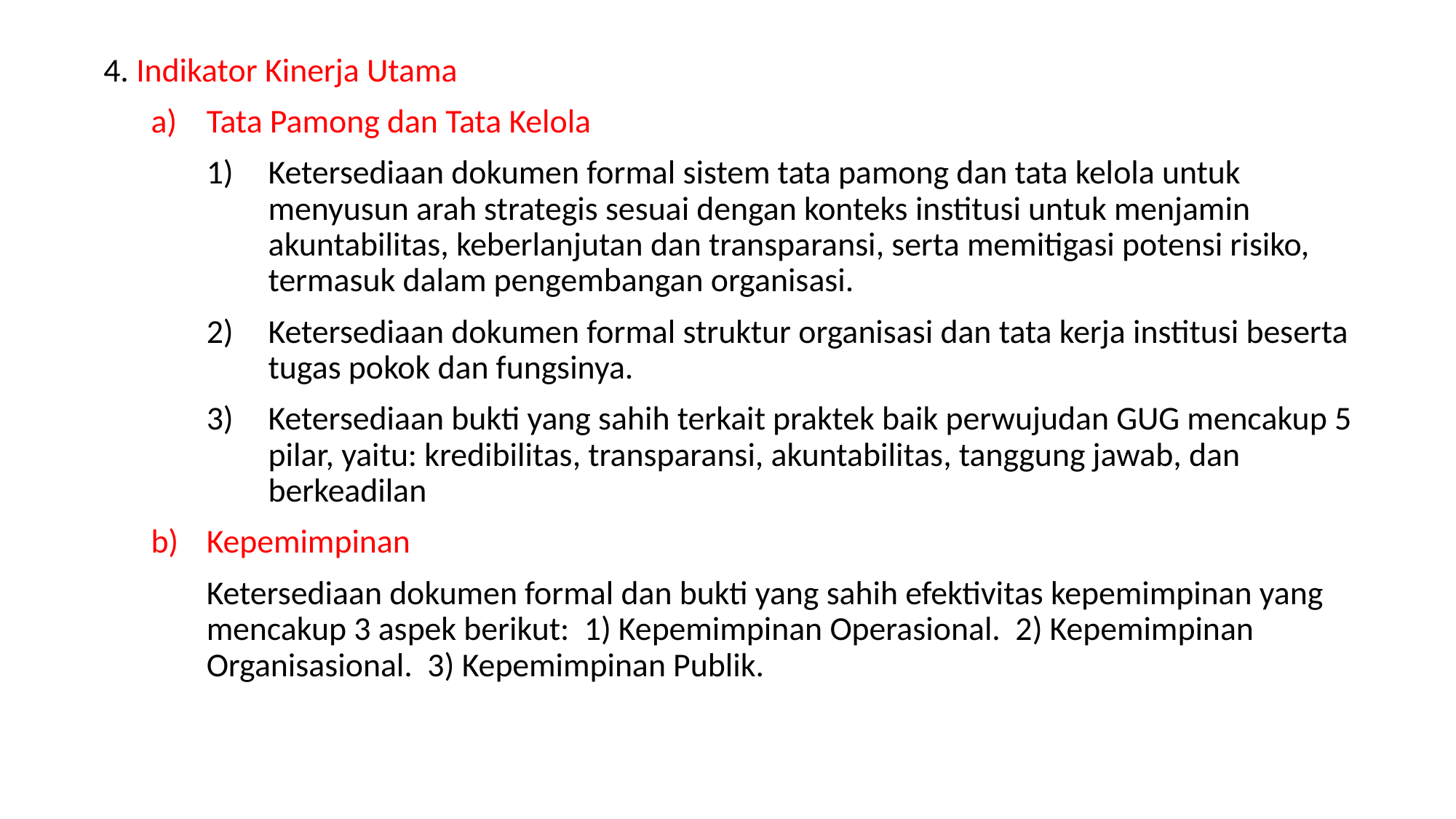

4. Indikator Kinerja Utama
Tata Pamong dan Tata Kelola
Ketersediaan dokumen formal sistem tata pamong dan tata kelola untuk menyusun arah strategis sesuai dengan konteks institusi untuk menjamin akuntabilitas, keberlanjutan dan transparansi, serta memitigasi potensi risiko, termasuk dalam pengembangan organisasi.
Ketersediaan dokumen formal struktur organisasi dan tata kerja institusi beserta tugas pokok dan fungsinya.
Ketersediaan bukti yang sahih terkait praktek baik perwujudan GUG mencakup 5 pilar, yaitu: kredibilitas, transparansi, akuntabilitas, tanggung jawab, dan berkeadilan
Kepemimpinan
Ketersediaan dokumen formal dan bukti yang sahih efektivitas kepemimpinan yang mencakup 3 aspek berikut:  1) Kepemimpinan Operasional.  2) Kepemimpinan Organisasional.  3) Kepemimpinan Publik.